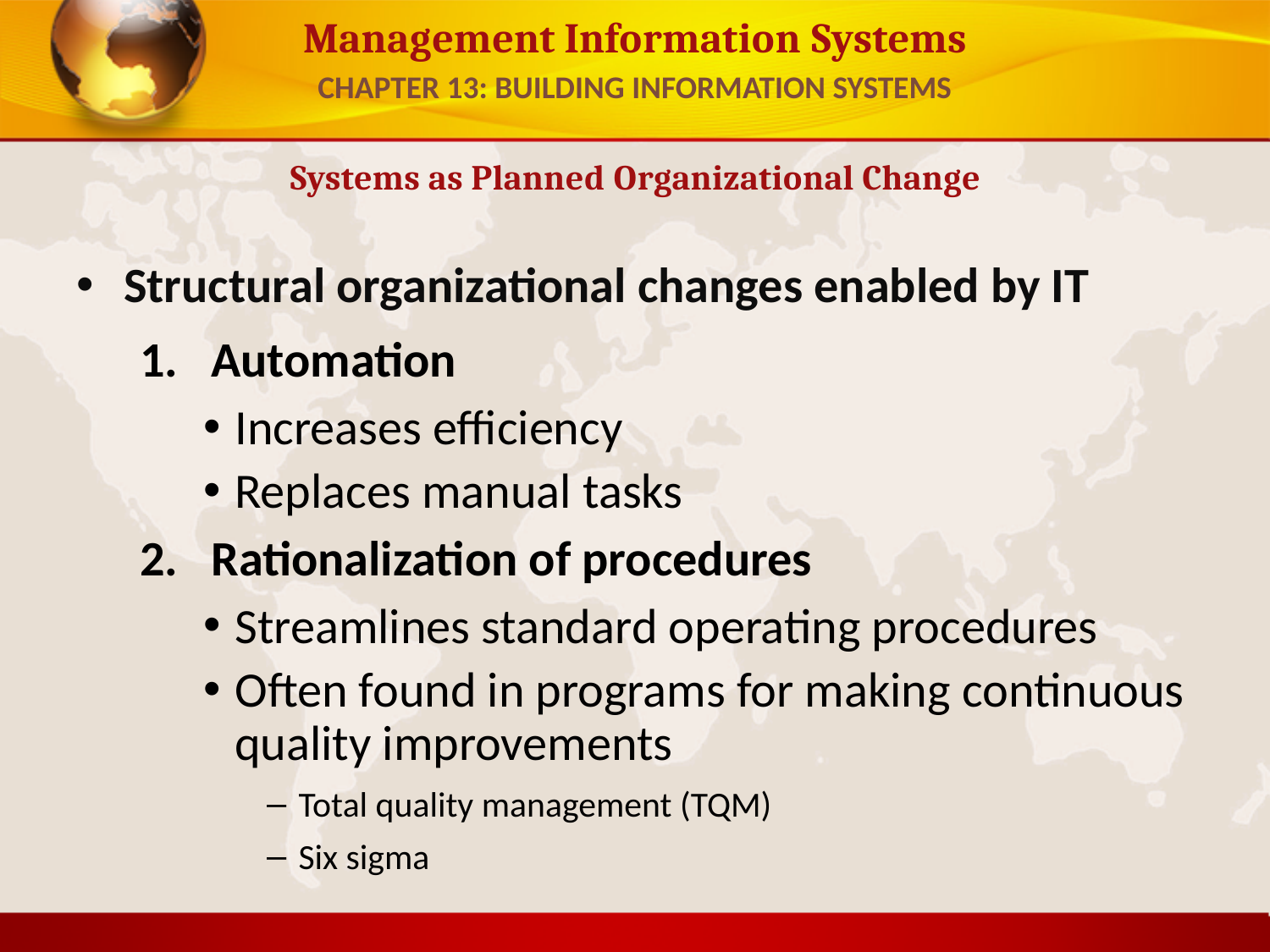

# CHAPTER 13: BUILDING INFORMATION SYSTEMS
Systems as Planned Organizational Change
Structural organizational changes enabled by IT
Automation
Increases efficiency
Replaces manual tasks
Rationalization of procedures
Streamlines standard operating procedures
Often found in programs for making continuous quality improvements
Total quality management (TQM)
Six sigma